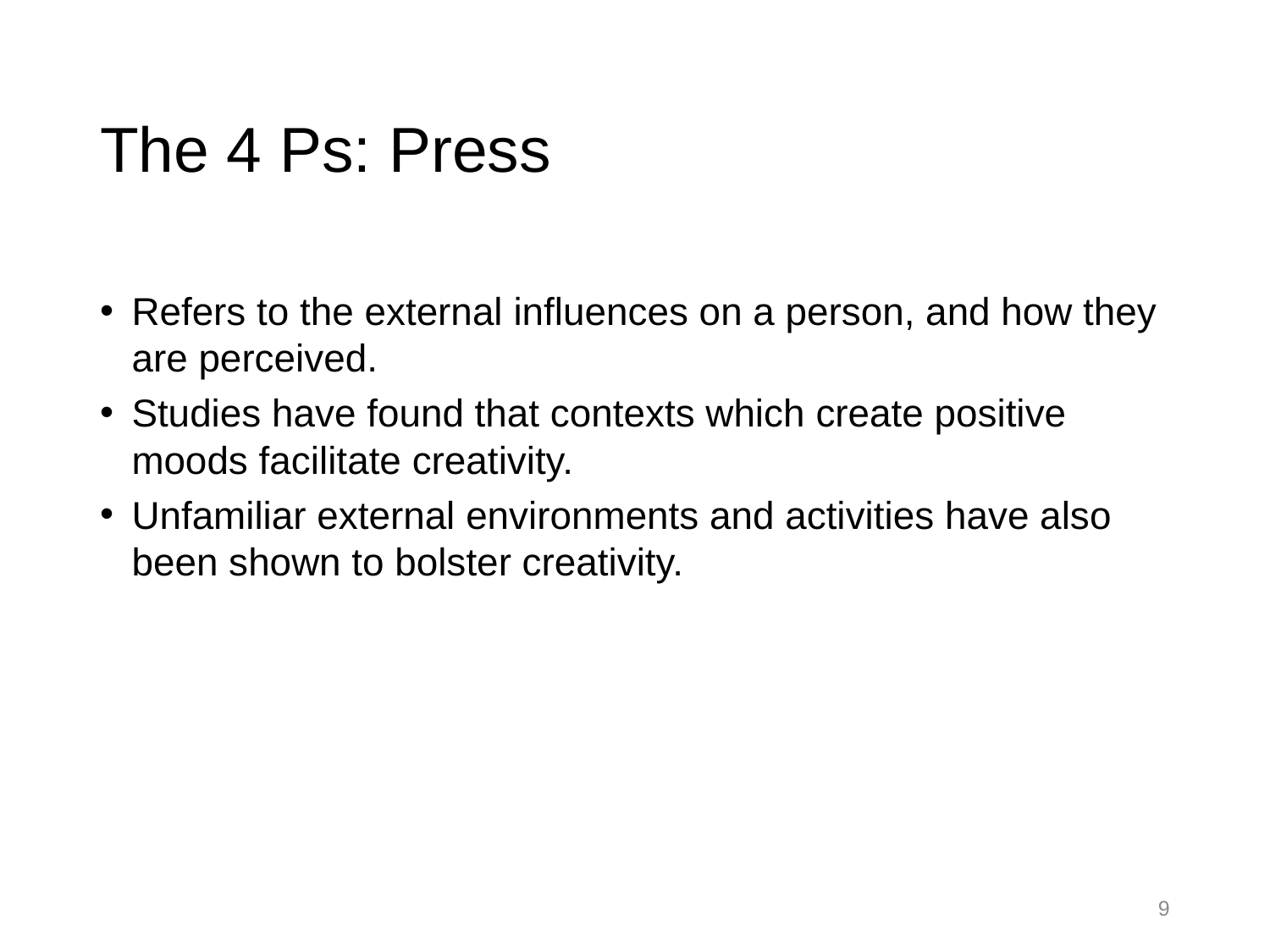

# The 4 Ps: Press
Refers to the external influences on a person, and how they are perceived.
Studies have found that contexts which create positive moods facilitate creativity.
Unfamiliar external environments and activities have also been shown to bolster creativity.
9